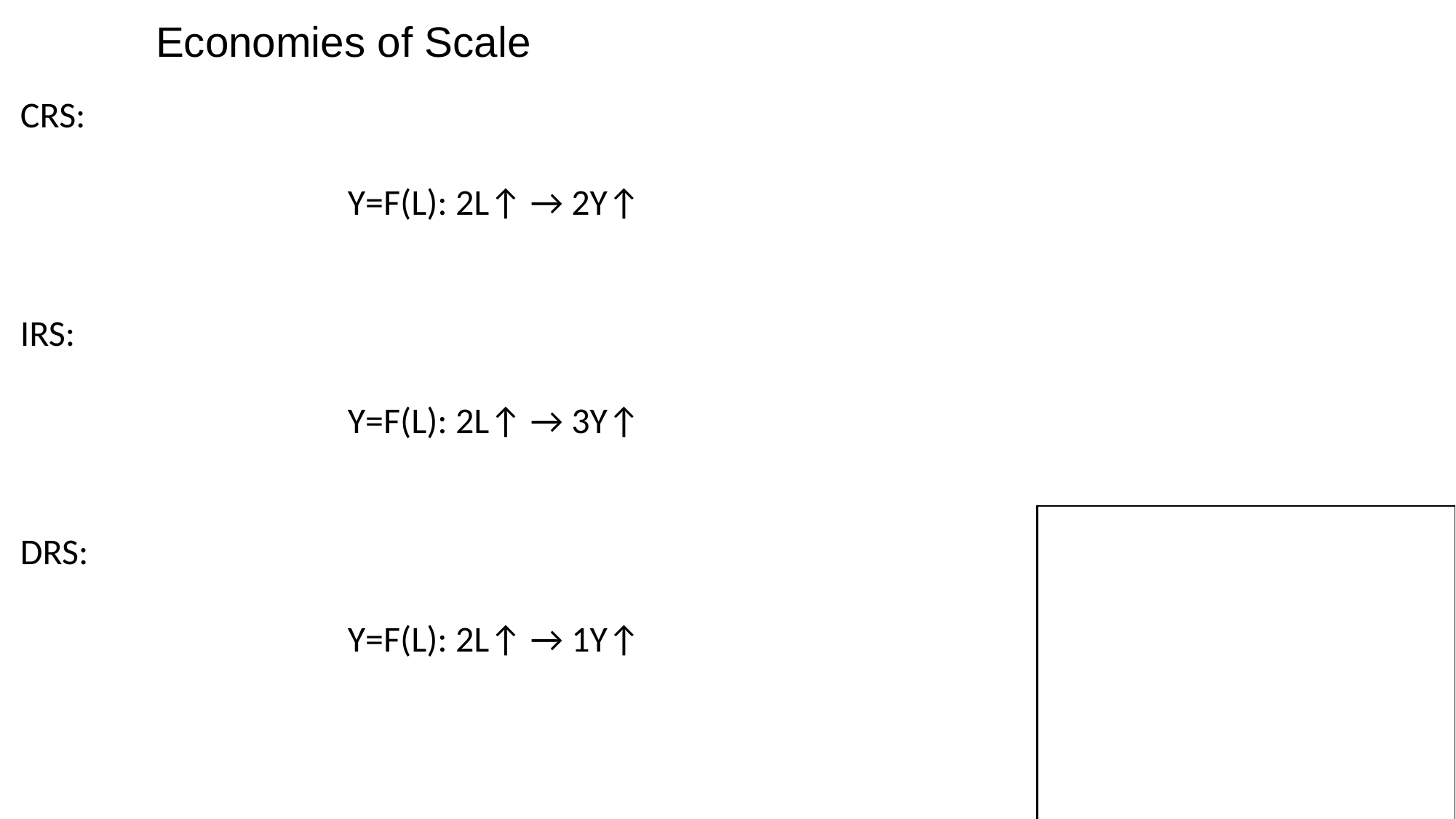

Economies of Scale
CRS:

			Y=F(L): 2L↑ → 2Y↑

IRS:

			Y=F(L): 2L↑ → 3Y↑

DRS:

			Y=F(L): 2L↑ → 1Y↑